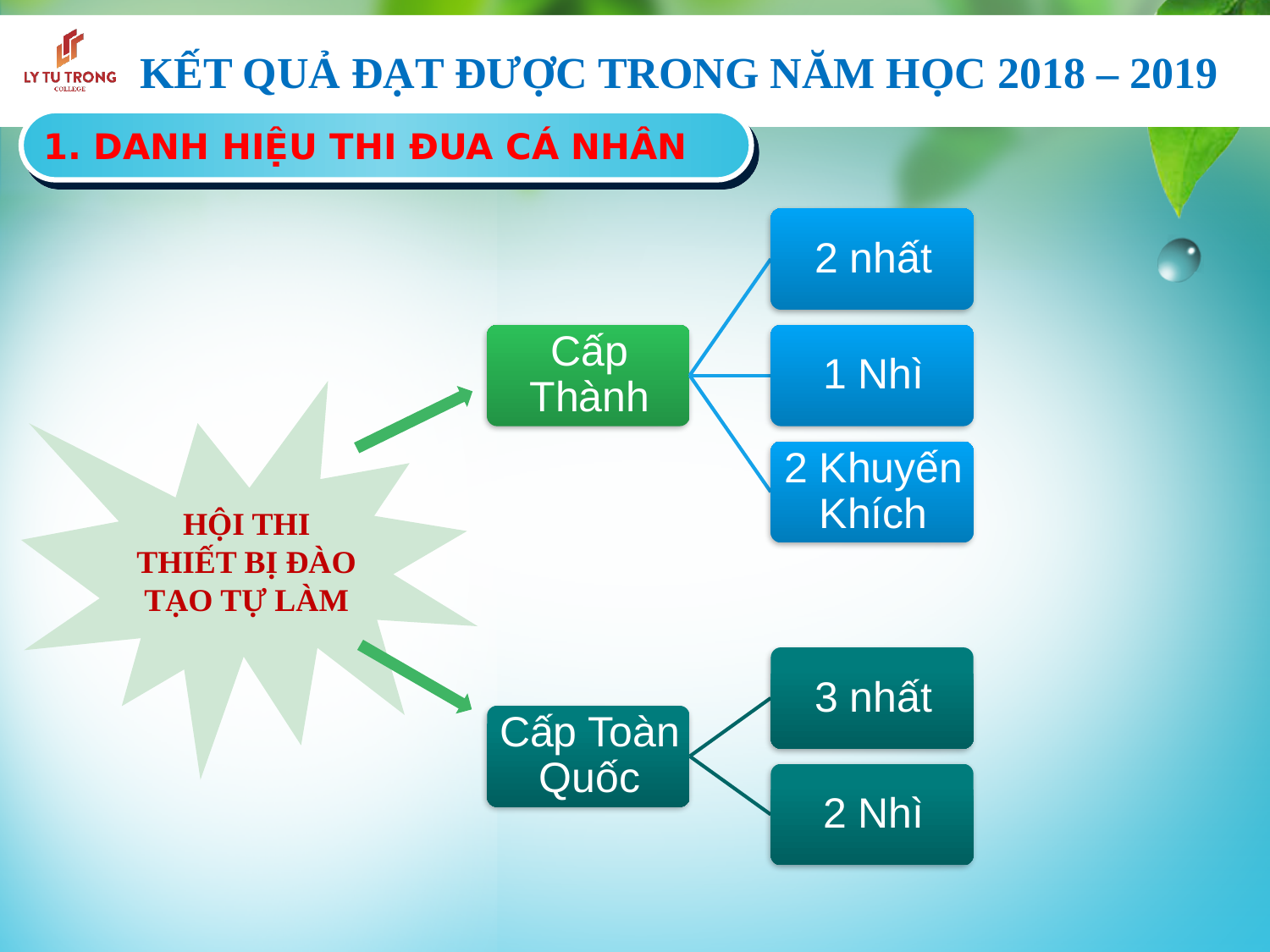

# KẾT QUẢ ĐẠT ĐƯỢC TRONG NĂM HỌC 2018 – 2019
1. DANH HIỆU THI ĐUA CÁ NHÂN
Cấp Thành

2 nhất

1 Nhì

2 Khuyến Khích
HỘI THI THIẾT BỊ ĐÀO TẠO TỰ LÀM

Cấp Toàn Quốc

3 nhất

2 Nhì